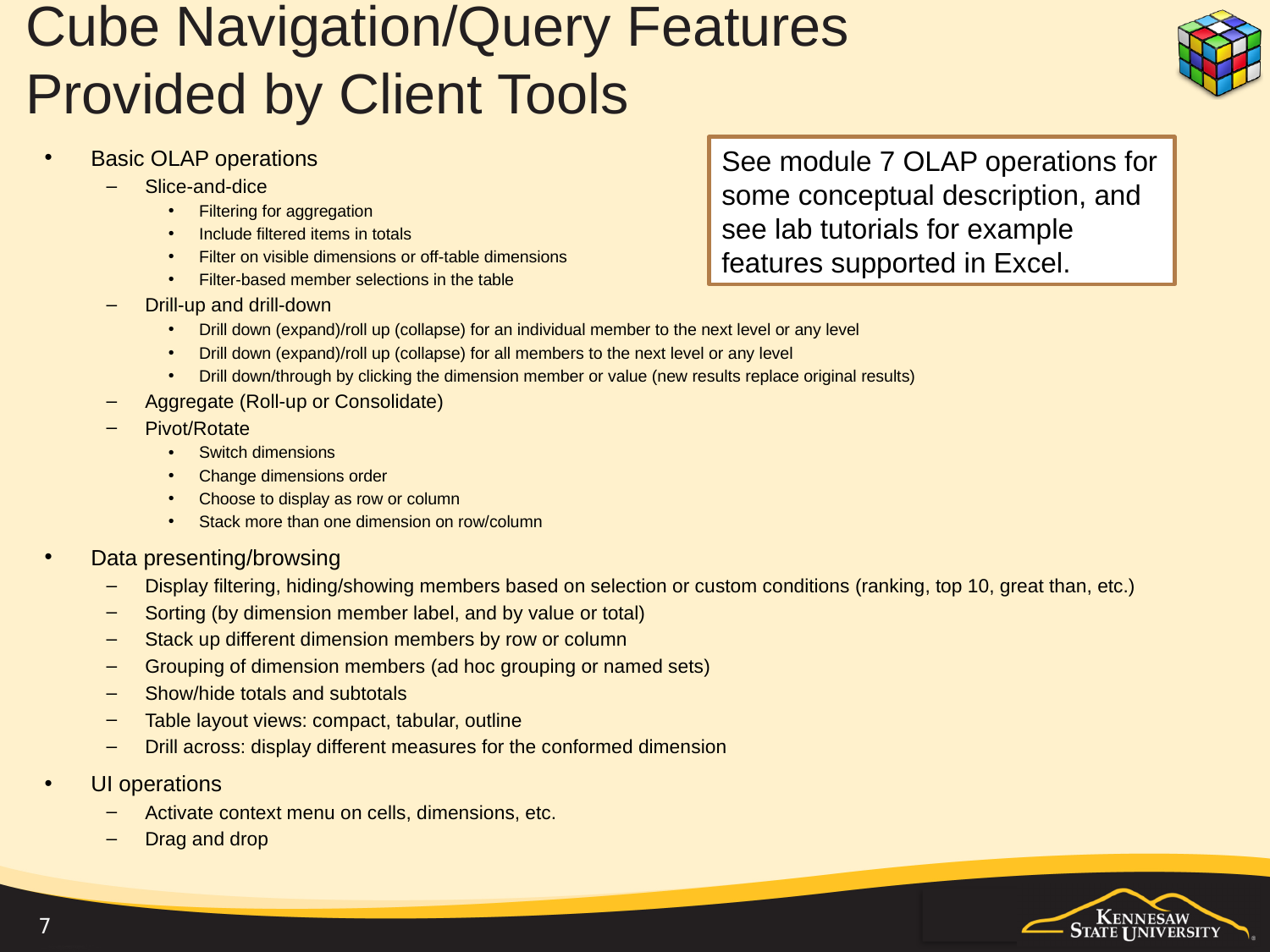

# Cube Navigation/Query Features Provided by Client Tools
See module 7 OLAP operations for some conceptual description, and see lab tutorials for example features supported in Excel.
Basic OLAP operations
Slice-and-dice
Filtering for aggregation
Include filtered items in totals
Filter on visible dimensions or off-table dimensions
Filter-based member selections in the table
Drill-up and drill-down
Drill down (expand)/roll up (collapse) for an individual member to the next level or any level
Drill down (expand)/roll up (collapse) for all members to the next level or any level
Drill down/through by clicking the dimension member or value (new results replace original results)
Aggregate (Roll-up or Consolidate)
Pivot/Rotate
Switch dimensions
Change dimensions order
Choose to display as row or column
Stack more than one dimension on row/column
Data presenting/browsing
Display filtering, hiding/showing members based on selection or custom conditions (ranking, top 10, great than, etc.)
Sorting (by dimension member label, and by value or total)
Stack up different dimension members by row or column
Grouping of dimension members (ad hoc grouping or named sets)
Show/hide totals and subtotals
Table layout views: compact, tabular, outline
Drill across: display different measures for the conformed dimension
UI operations
Activate context menu on cells, dimensions, etc.
Drag and drop
7